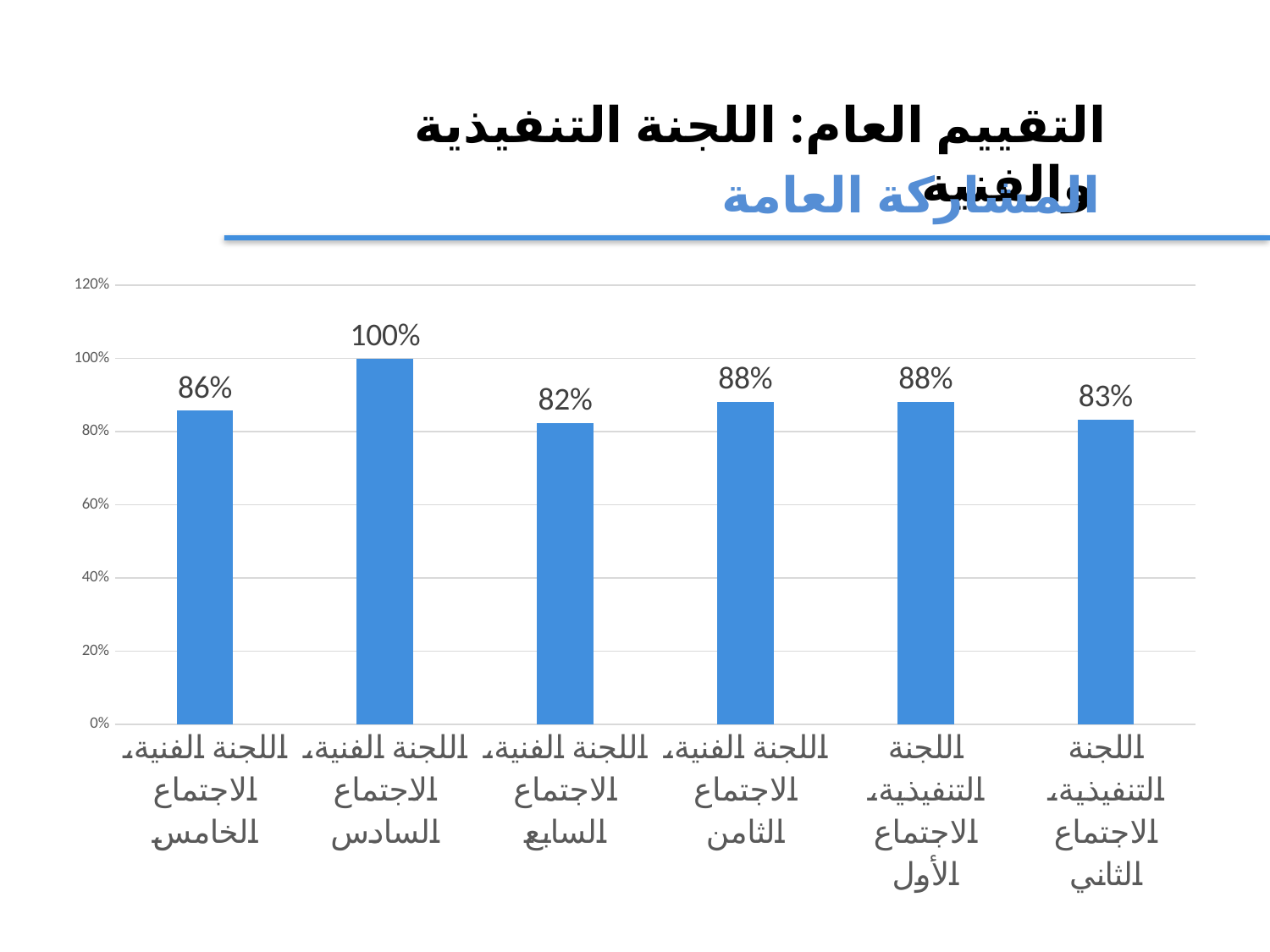

التقييم العام: اللجنة التنفيذية والفنية
المشاركة العامة

### Chart

| Category | نسبة المشاركة |
|---|---|
| اللجنة الفنية، الاجتماع الخامس | 0.8571428571428571 |
| اللجنة الفنية، الاجتماع السادس | 1.0 |
| اللجنة الفنية، الاجتماع السابع | 0.8235294117647058 |
| اللجنة الفنية، الاجتماع الثامن | 0.8823529411764706 |
| اللجنة التنفيذية، الاجتماع الأول | 0.8823529411764706 |
| اللجنة التنفيذية، الاجتماع الثاني | 0.8333333333333334 |